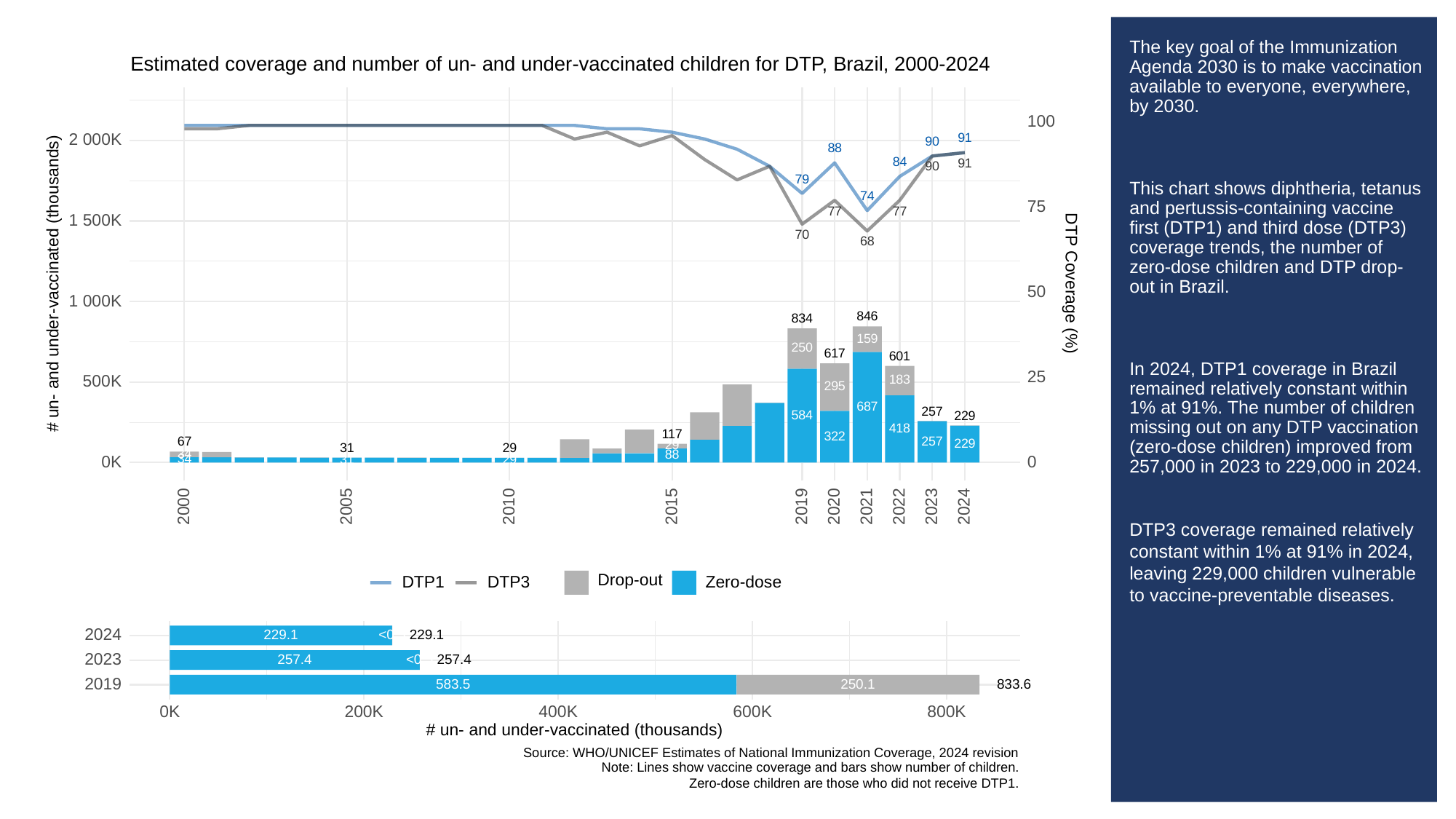

# The key goal of the Immunization Agenda 2030 is to make vaccination available to everyone, everywhere, by 2030.

This chart shows diphtheria, tetanus and pertussis-containing vaccine first (DTP1) and third dose (DTP3) coverage trends, the number of zero-dose children and DTP drop-out in Brazil.

In 2024, DTP1 coverage in Brazil remained relatively constant within 1% at 91%. The number of children missing out on any DTP vaccination (zero-dose children) improved from 257,000 in 2023 to 229,000 in 2024.

DTP3 coverage remained relatively constant within 1% at 91% in 2024, leaving 229,000 children vulnerable to vaccine-preventable diseases.

Estimated coverage and number of un- and under-vaccinated children for DTP, Brazil, 2000-2024

100

91
2 000K
90

88
84
91
90
79

74
75
77
77
1 500K

70
68

# un- and under-vaccinated (thousands)
DTP Coverage (%)
50
1 000K

846
834

159

250
617
601

25
183
500K

295

687

257

584
229

418

117
322
257
67

229

29
31

29

34
88

34
31
29
0K
0

2023
2000
2005
2010
2015
2019
2020
2021
2022
2024

Drop-out
DTP3
Zero-dose
DTP1

2024
229.1
<0.5
229.1

2023
257.4
<0.5
257.4

2019
583.5
833.6
250.1

0K
200K
400K
600K
800K
# un- and under-vaccinated (thousands)
Source: WHO/UNICEF Estimates of National Immunization Coverage, 2024 revision
Note: Lines show vaccine coverage and bars show number of children.
Zero-dose children are those who did not receive DTP1.